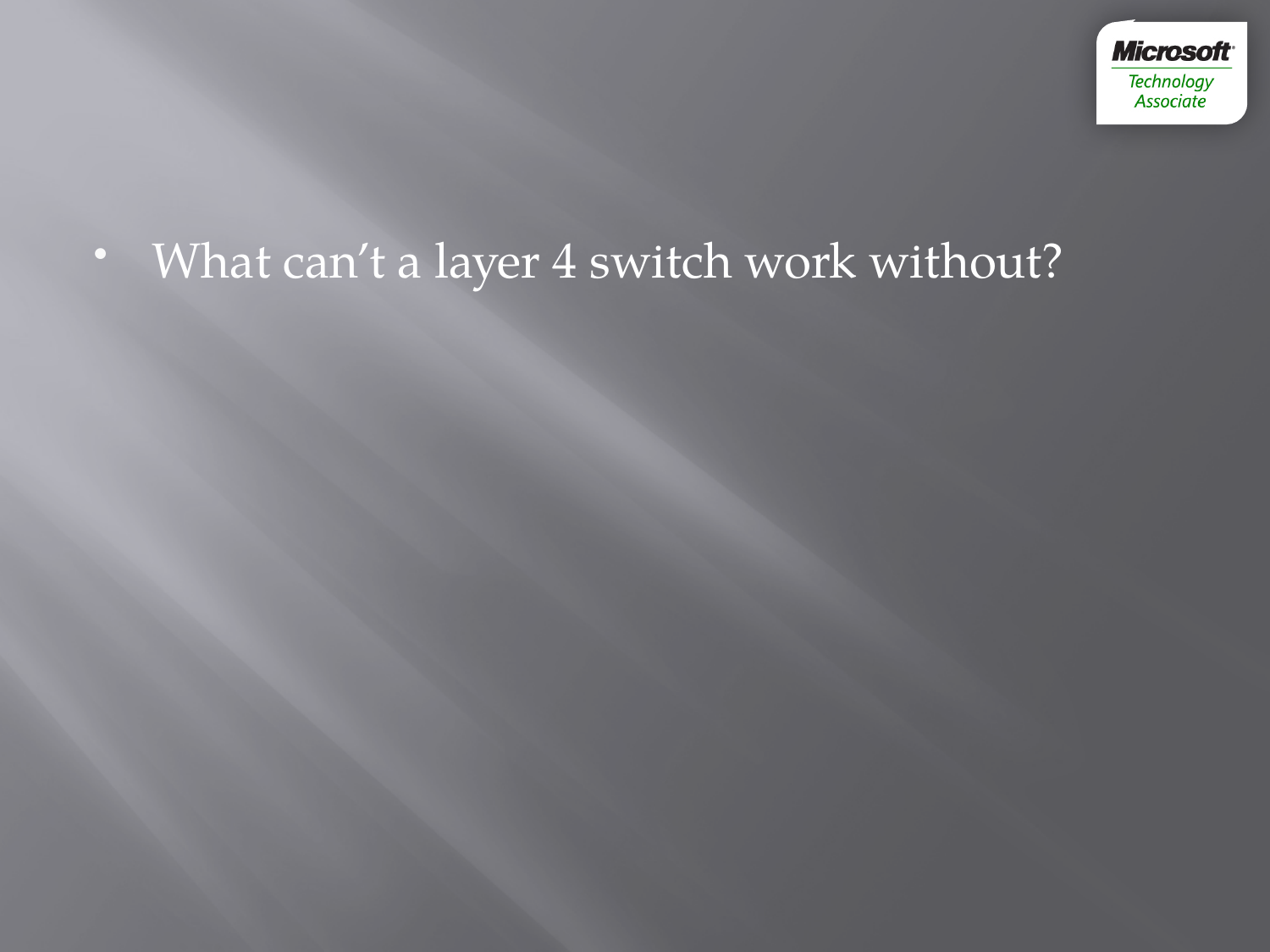

#
What can’t a layer 4 switch work without?